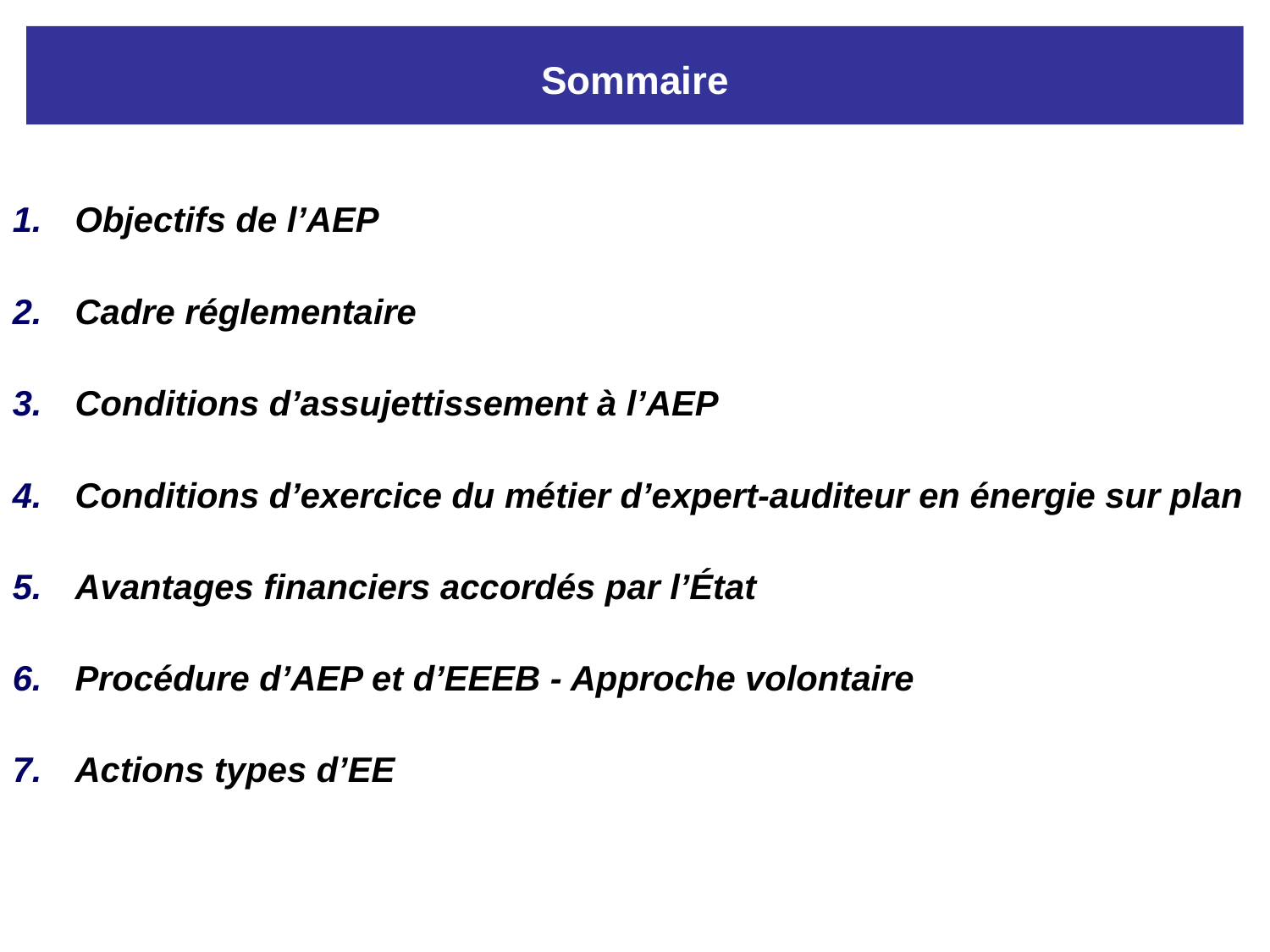

Sommaire

Objectifs de l’AEP
Cadre réglementaire
Conditions d’assujettissement à l’AEP
Conditions d’exercice du métier d’expert-auditeur en énergie sur plan
Avantages financiers accordés par l’État
Procédure d’AEP et d’EEEB - Approche volontaire
Actions types d’EE